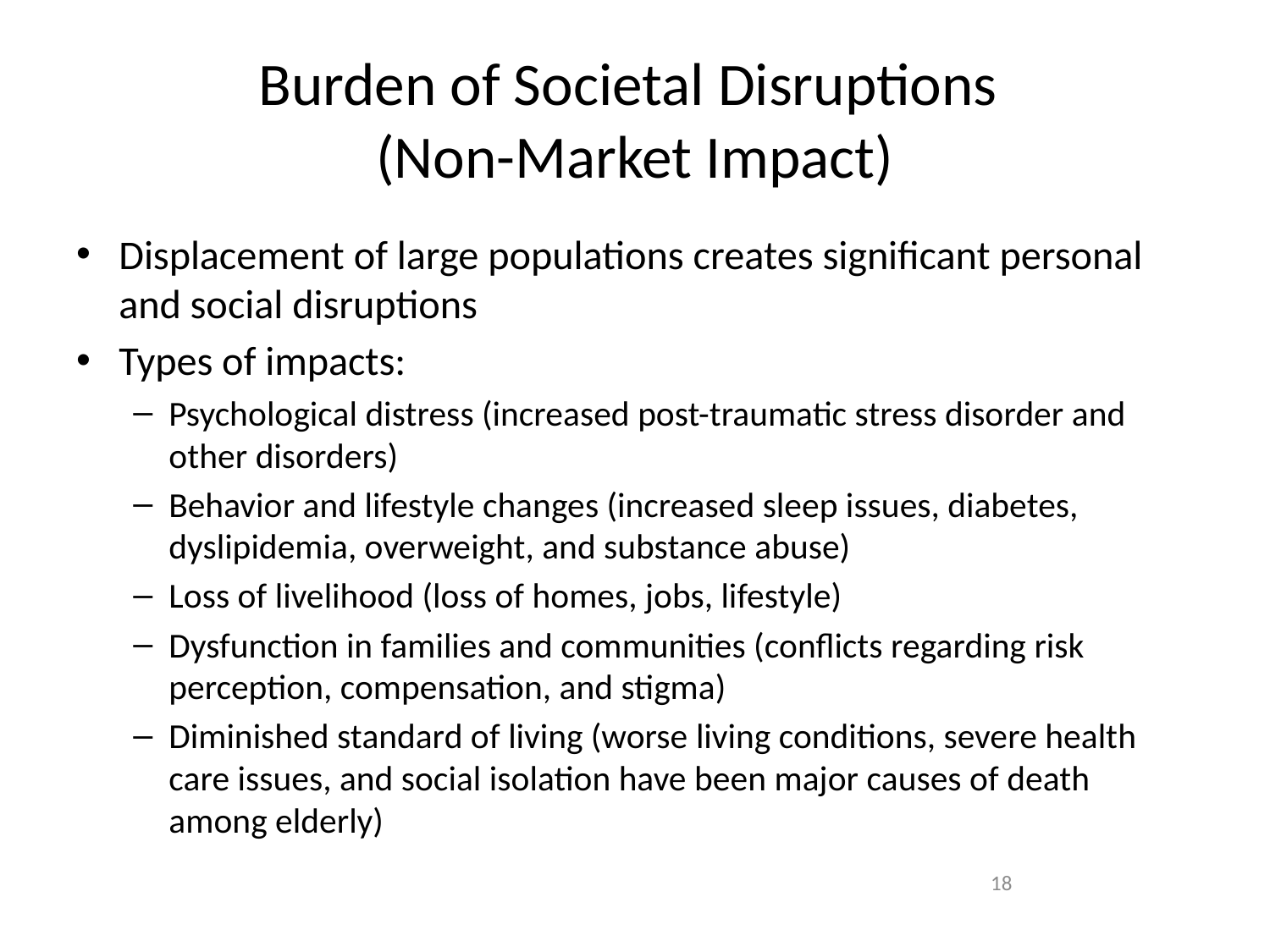

# Burden of Societal Disruptions (Non-Market Impact)
Displacement of large populations creates significant personal and social disruptions
Types of impacts:
Psychological distress (increased post-traumatic stress disorder and other disorders)
Behavior and lifestyle changes (increased sleep issues, diabetes, dyslipidemia, overweight, and substance abuse)
Loss of livelihood (loss of homes, jobs, lifestyle)
Dysfunction in families and communities (conflicts regarding risk perception, compensation, and stigma)
Diminished standard of living (worse living conditions, severe health care issues, and social isolation have been major causes of death among elderly)
18